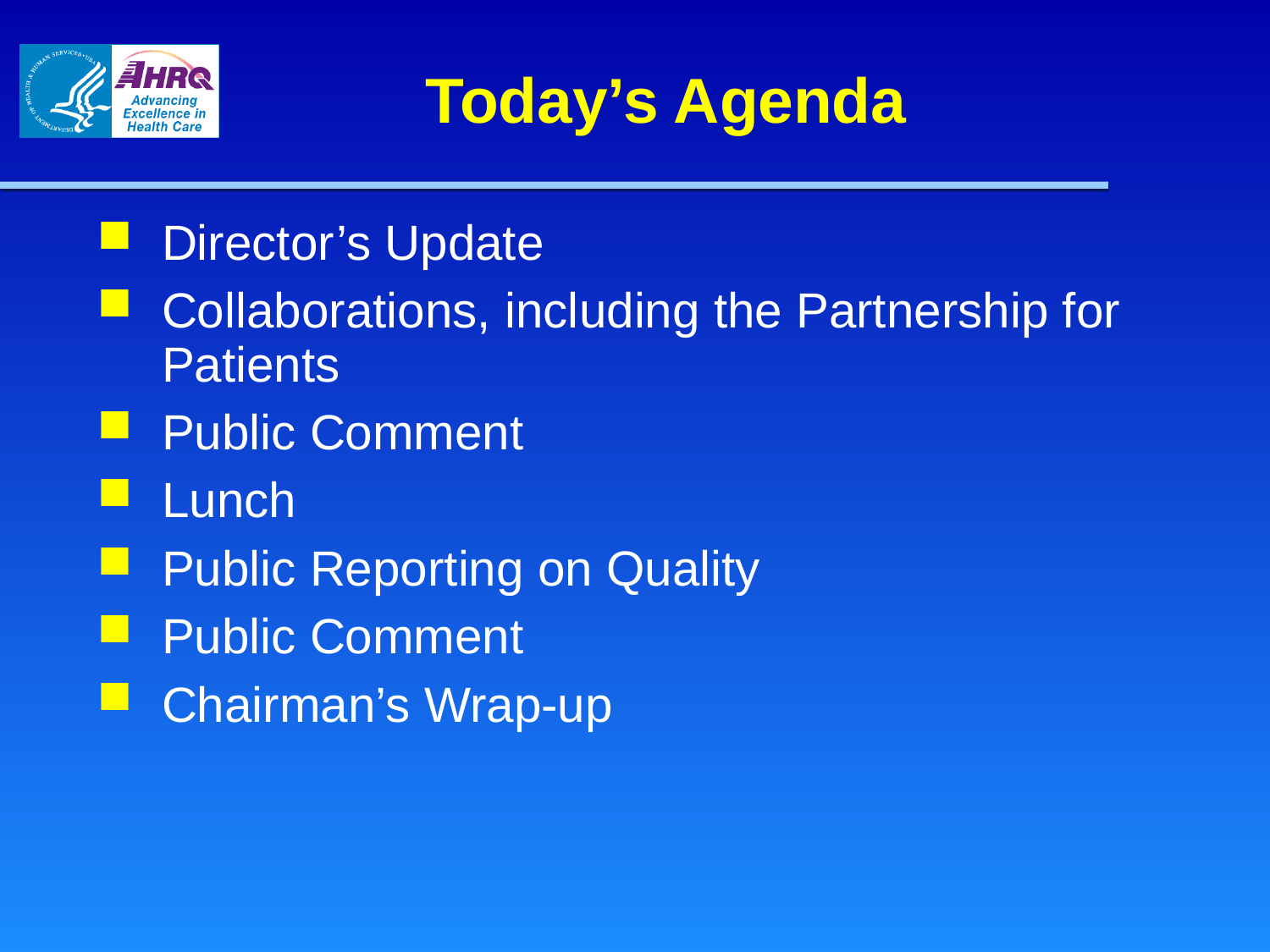

# Today’s Agenda
Director’s Update
Collaborations, including the Partnership for Patients
Public Comment
Lunch
Public Reporting on Quality
Public Comment
Chairman’s Wrap-up